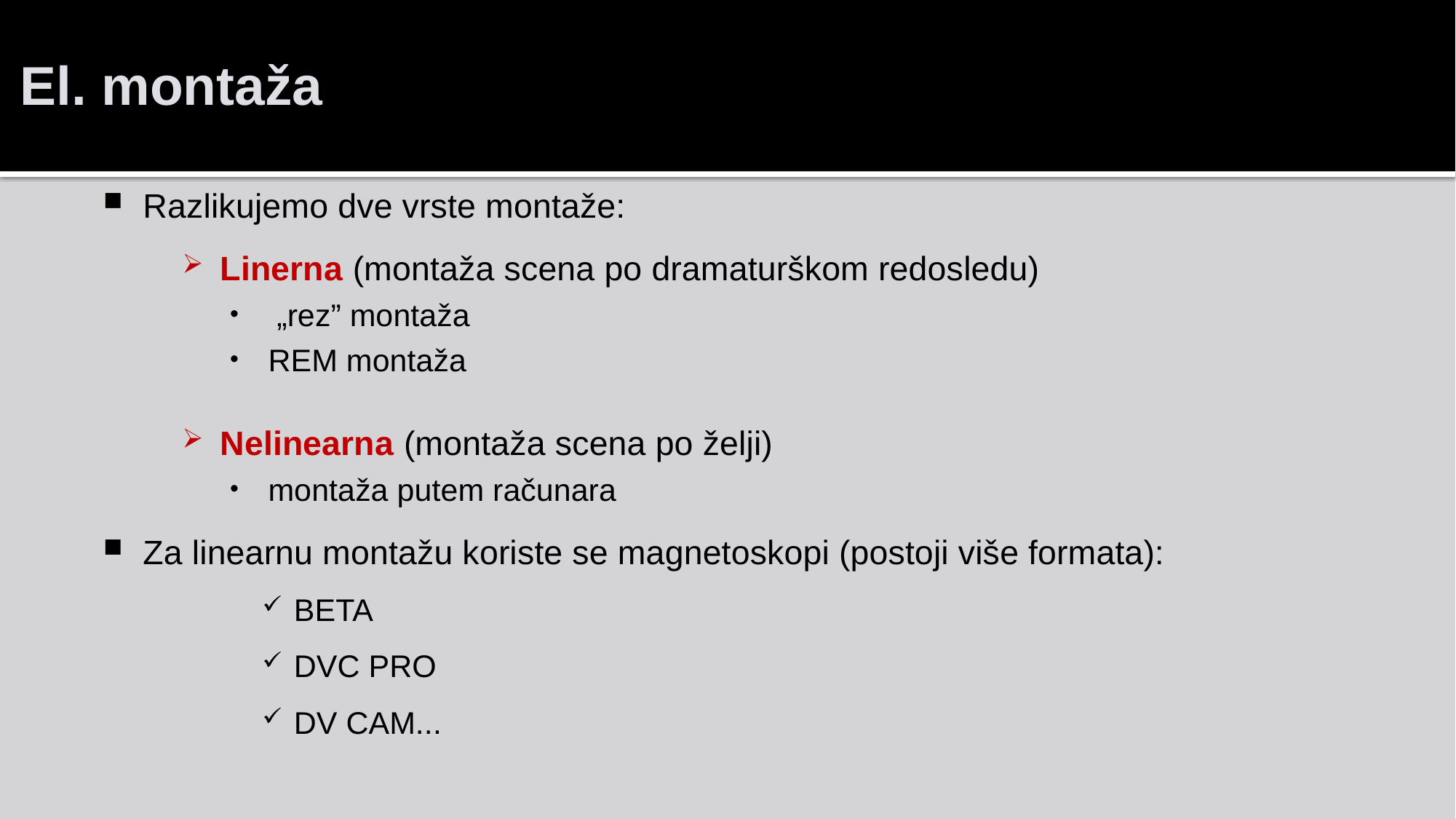

El. montaža
Razlikujemo dve vrste montaže:

Linerna (montaža scena po dramaturškom redosledu)
 „rez” montaža
REM montaža

Nelinearna (montaža scena po želji)
montaža putem računara

Za linearnu montažu koriste se magnetoskopi (postoji više formata):
BETA
DVC PRO
DV CAM...